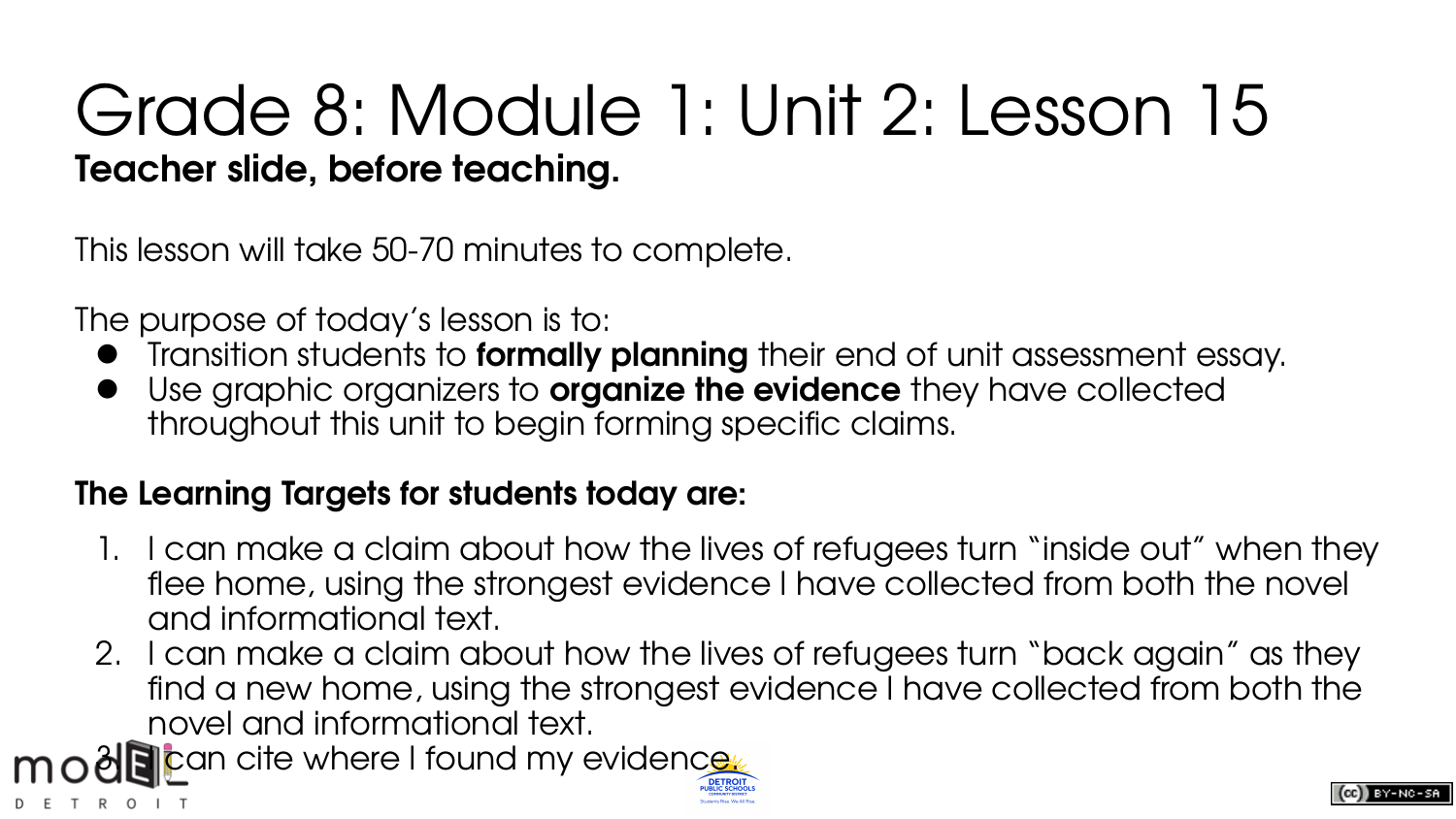

# Grade 8: Module 1: Unit 2: Lesson 15
Teacher slide, before teaching.
This lesson will take 50-70 minutes to complete.

The purpose of today’s lesson is to:
Transition students to formally planning their end of unit assessment essay.
Use graphic organizers to organize the evidence they have collected throughout this unit to begin forming specific claims.

The Learning Targets for students today are:
I can make a claim about how the lives of refugees turn “inside out” when they flee home, using the strongest evidence I have collected from both the novel and informational text.
I can make a claim about how the lives of refugees turn “back again” as they find a new home, using the strongest evidence I have collected from both the novel and informational text.
I can cite where I found my evidence.